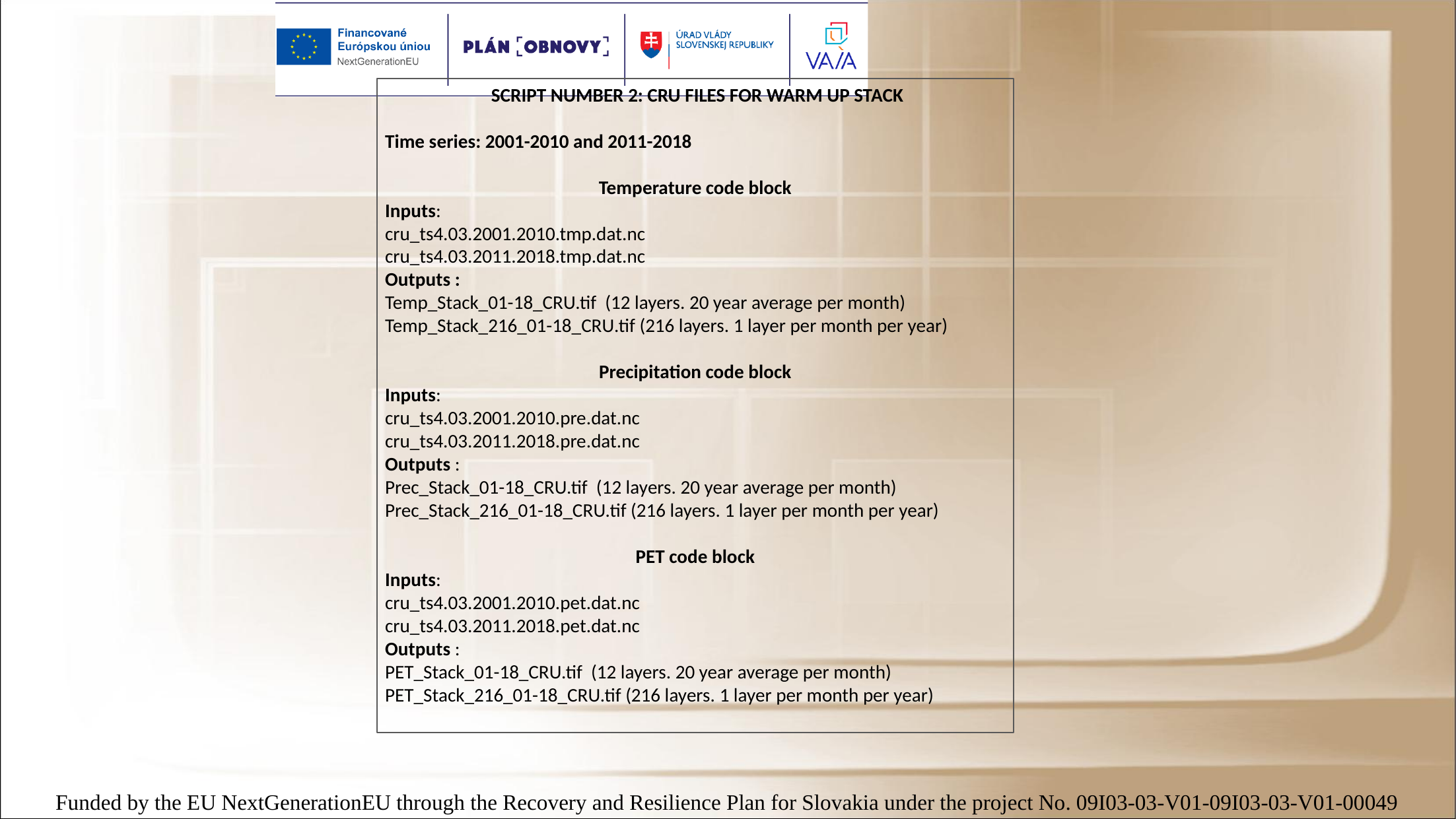

SCRIPT NUMBER 2: CRU FILES FOR WARM UP STACK

Time series: 2001-2010 and 2011-2018

Temperature code block
Inputs:
cru_ts4.03.2001.2010.tmp.dat.nc
cru_ts4.03.2011.2018.tmp.dat.nc
Outputs :
Temp_Stack_01-18_CRU.tif  (12 layers. 20 year average per month)
Temp_Stack_216_01-18_CRU.tif (216 layers. 1 layer per month per year)

Precipitation code block
Inputs:
cru_ts4.03.2001.2010.pre.dat.nc
cru_ts4.03.2011.2018.pre.dat.nc
Outputs :
Prec_Stack_01-18_CRU.tif  (12 layers. 20 year average per month)
Prec_Stack_216_01-18_CRU.tif (216 layers. 1 layer per month per year)

PET code block
Inputs:
cru_ts4.03.2001.2010.pet.dat.nc
cru_ts4.03.2011.2018.pet.dat.nc
Outputs :
PET_Stack_01-18_CRU.tif  (12 layers. 20 year average per month)
PET_Stack_216_01-18_CRU.tif (216 layers. 1 layer per month per year)